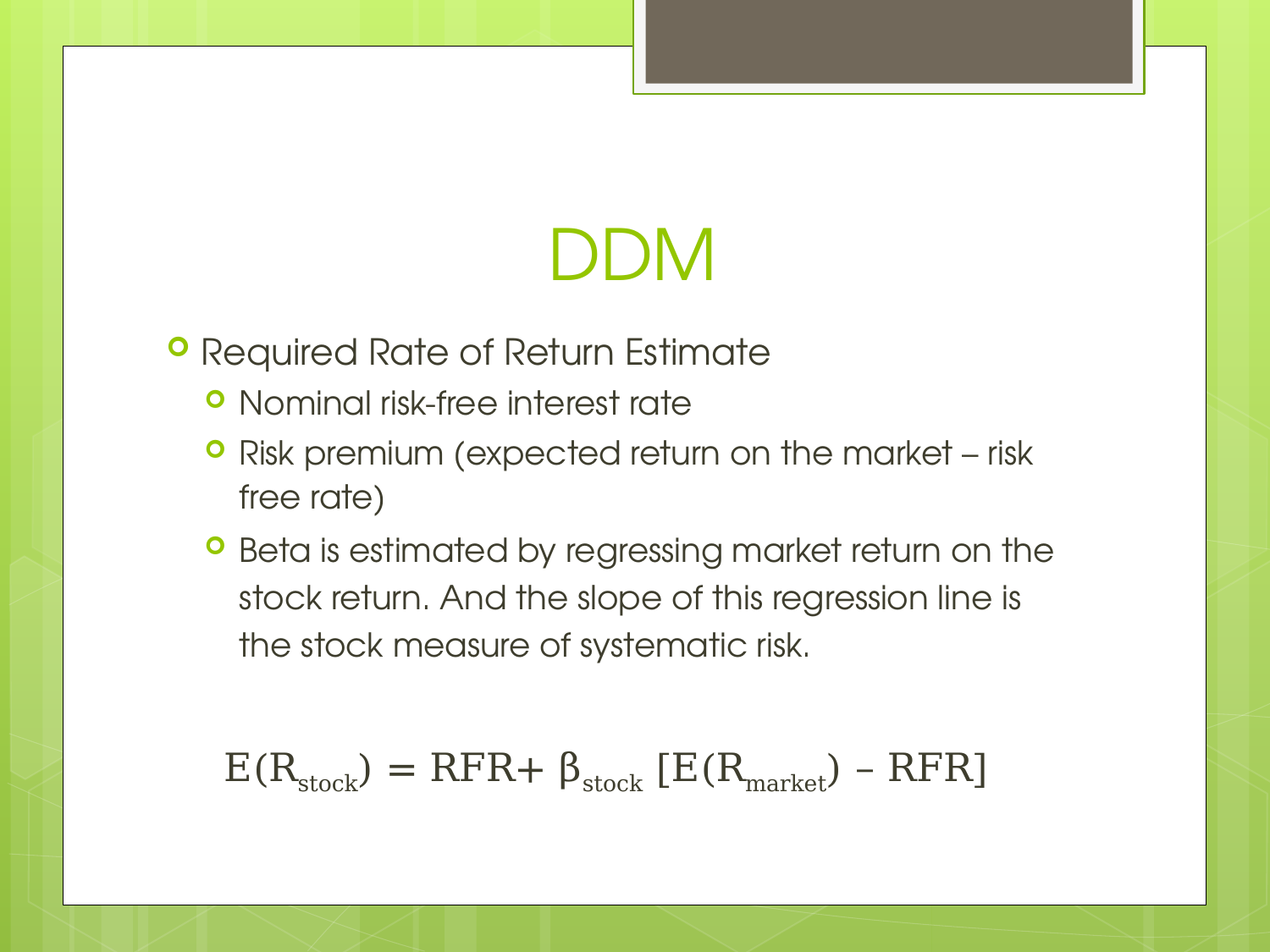

# DDM
Required Rate of Return Estimate
Nominal risk-free interest rate
Risk premium (expected return on the market – risk free rate)
Beta is estimated by regressing market return on the stock return. And the slope of this regression line is the stock measure of systematic risk.

E(Rstock) = RFR+ βstock [E(Rmarket) – RFR]